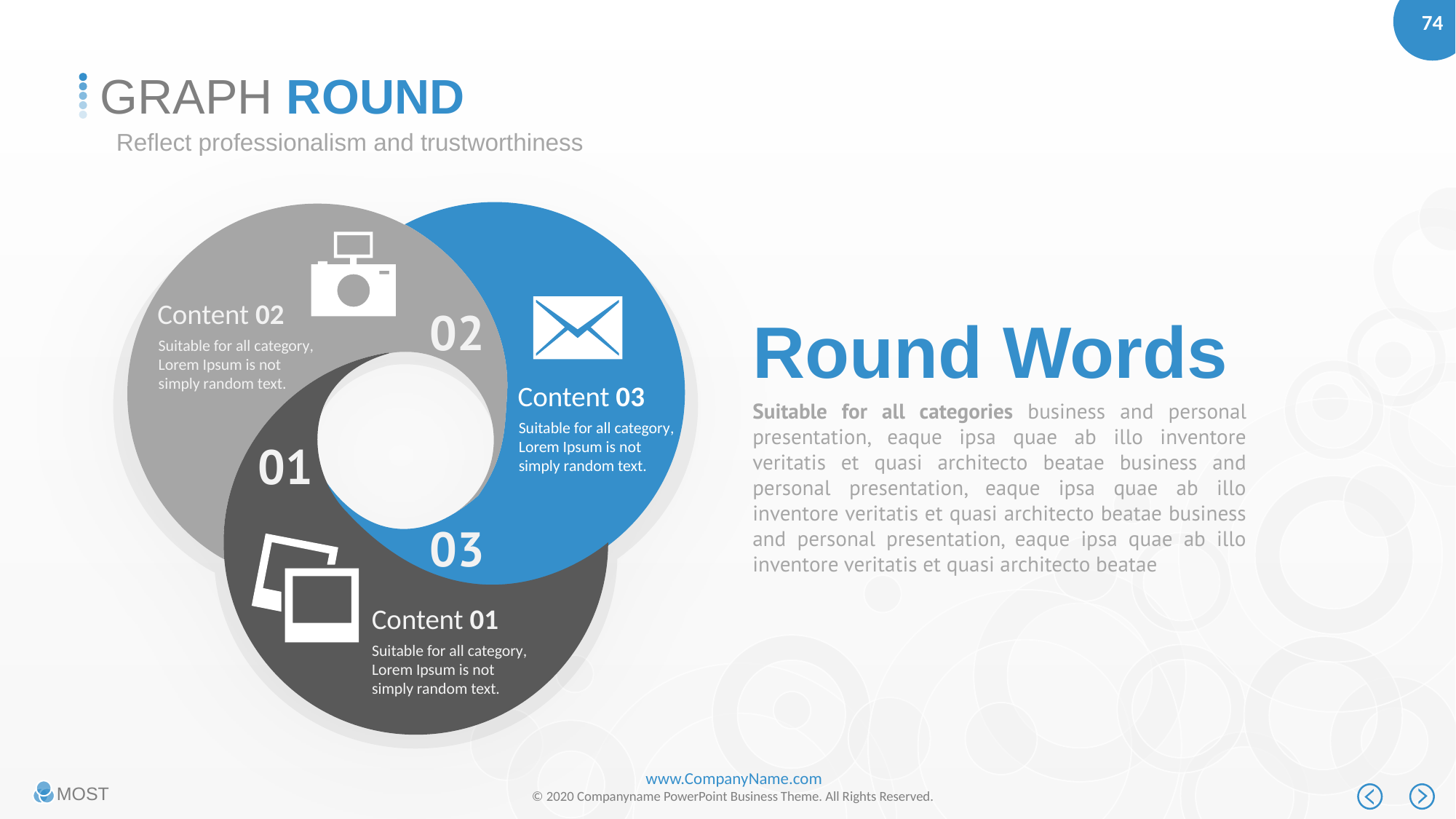

GRAPH ROUND
Reflect professionalism and trustworthiness

Content 02
02

Round Words
Suitable for all category, Lorem Ipsum is not simply random text.

Content 03
Suitable for all categories business and personal presentation, eaque ipsa quae ab illo inventore veritatis et quasi architecto beatae business and personal presentation, eaque ipsa quae ab illo inventore veritatis et quasi architecto beatae business and personal presentation, eaque ipsa quae ab illo inventore veritatis et quasi architecto beatae

Suitable for all category, Lorem Ipsum is not simply random text.
01
03

Content 01
Suitable for all category, Lorem Ipsum is not simply random text.